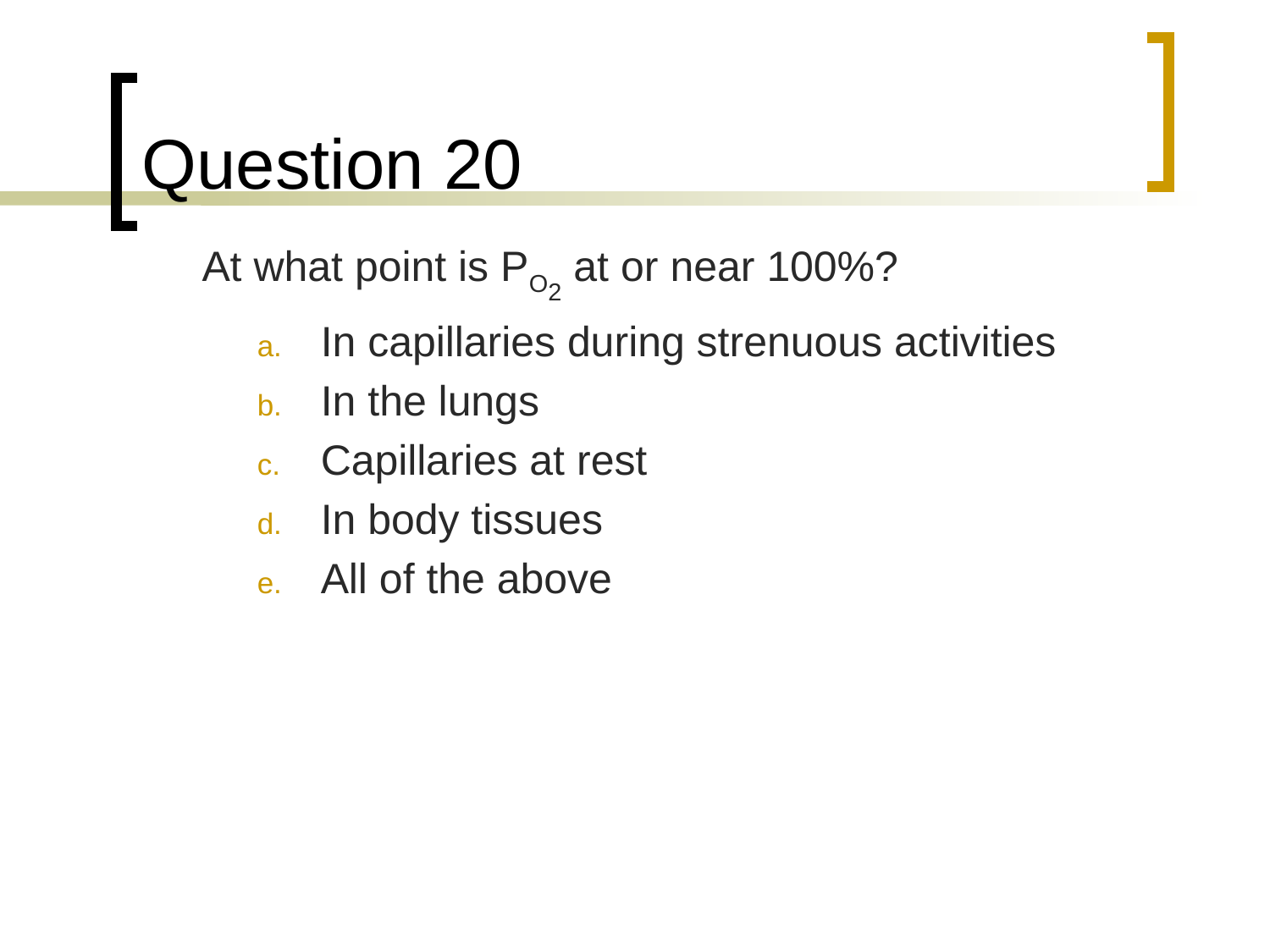

# Question 20
	At what point is PO2 at or near 100%?
In capillaries during strenuous activities
In the lungs
Capillaries at rest
In body tissues
All of the above